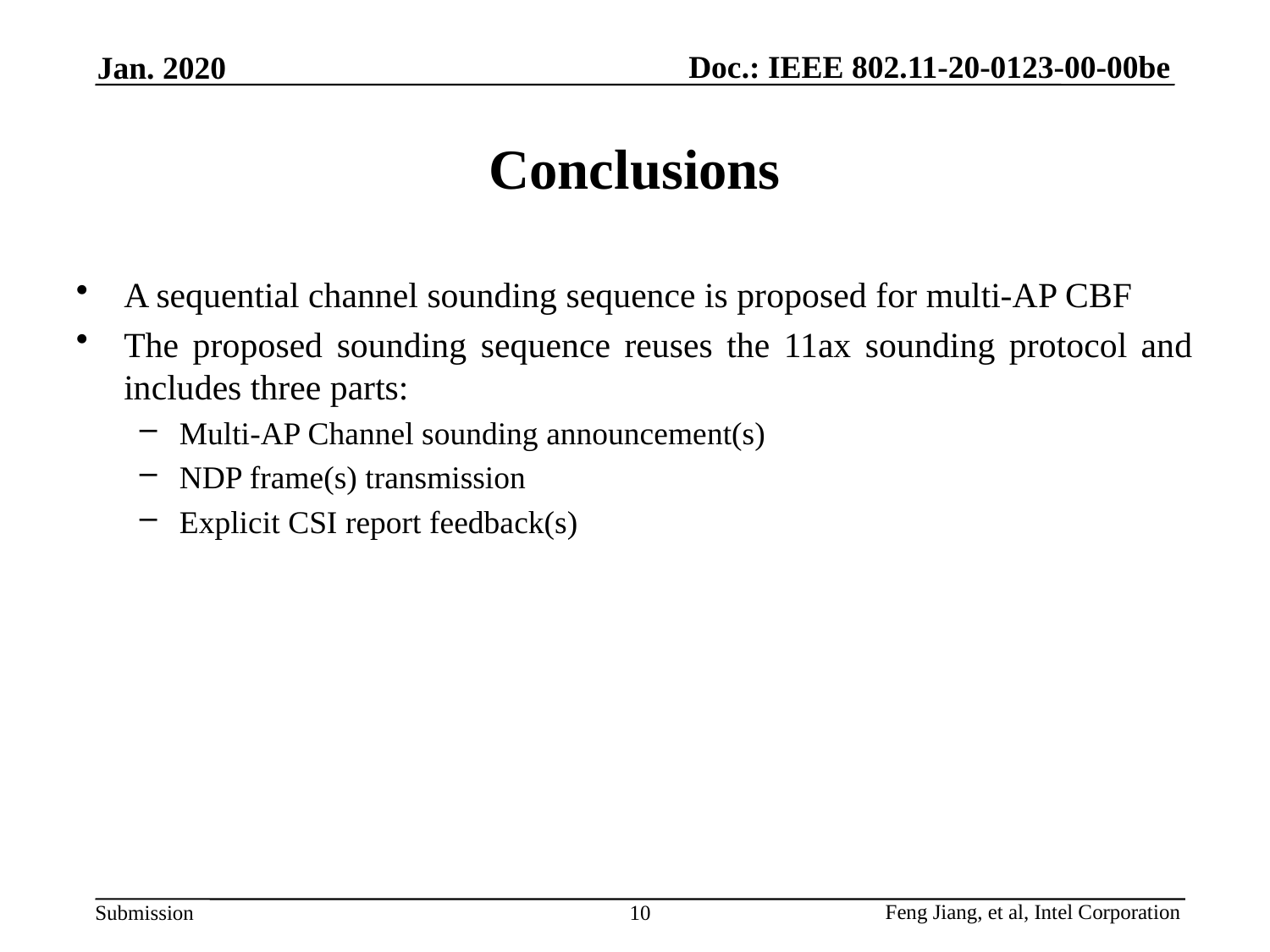

Jan. 2020
# Conclusions
A sequential channel sounding sequence is proposed for multi-AP CBF
The proposed sounding sequence reuses the 11ax sounding protocol and includes three parts:
Multi-AP Channel sounding announcement(s)
NDP frame(s) transmission
Explicit CSI report feedback(s)

10